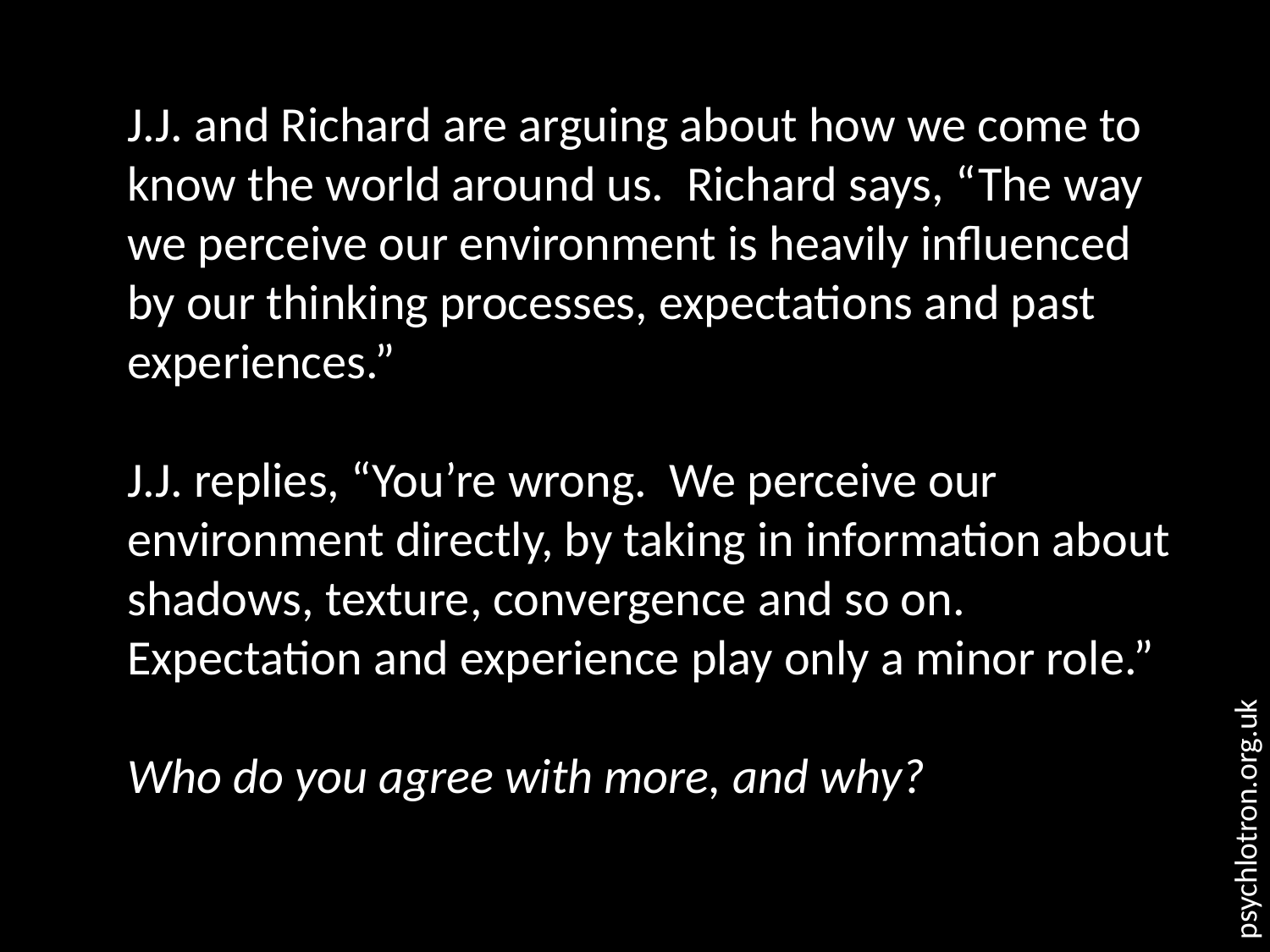

J.J. and Richard are arguing about how we come to know the world around us.  Richard says, “The way we perceive our environment is heavily influenced by our thinking processes, expectations and past experiences.”

J.J. replies, “You’re wrong.  We perceive our environment directly, by taking in information about shadows, texture, convergence and so on.  Expectation and experience play only a minor role.”

Who do you agree with more, and why?